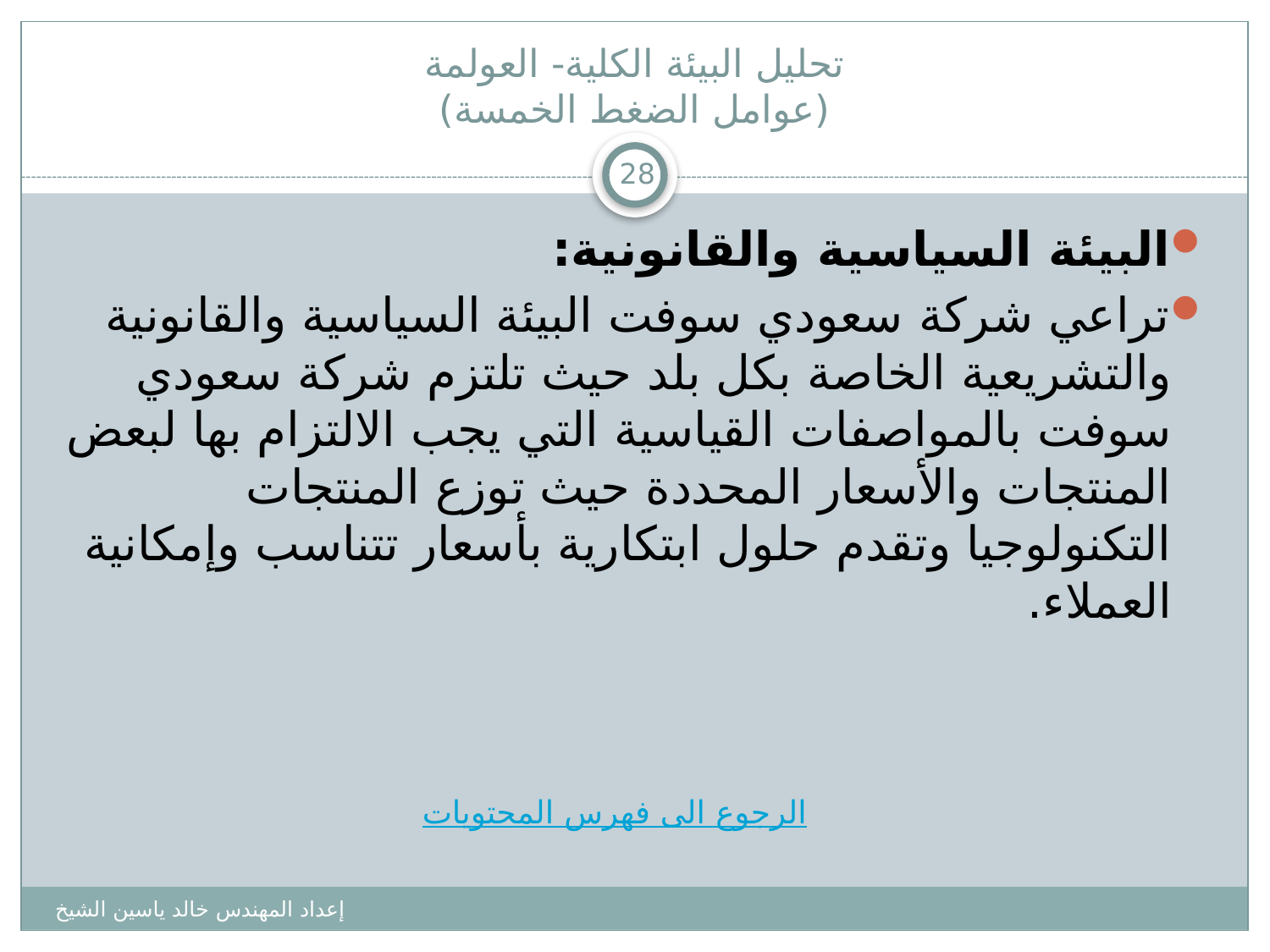

# تحليل البيئة الكلية- العولمة (عوامل الضغط الخمسة)
28
البيئة السياسية والقانونية:
تراعي شركة سعودي سوفت البيئة السياسية والقانونية والتشريعية الخاصة بكل بلد حيث تلتزم شركة سعودي سوفت بالمواصفات القياسية التي يجب الالتزام بها لبعض المنتجات والأسعار المحددة حيث توزع المنتجات التكنولوجيا وتقدم حلول ابتكارية بأسعار تتناسب وإمكانية العملاء.
الرجوع الى فهرس المحتويات
إعداد المهندس خالد ياسين الشيخ